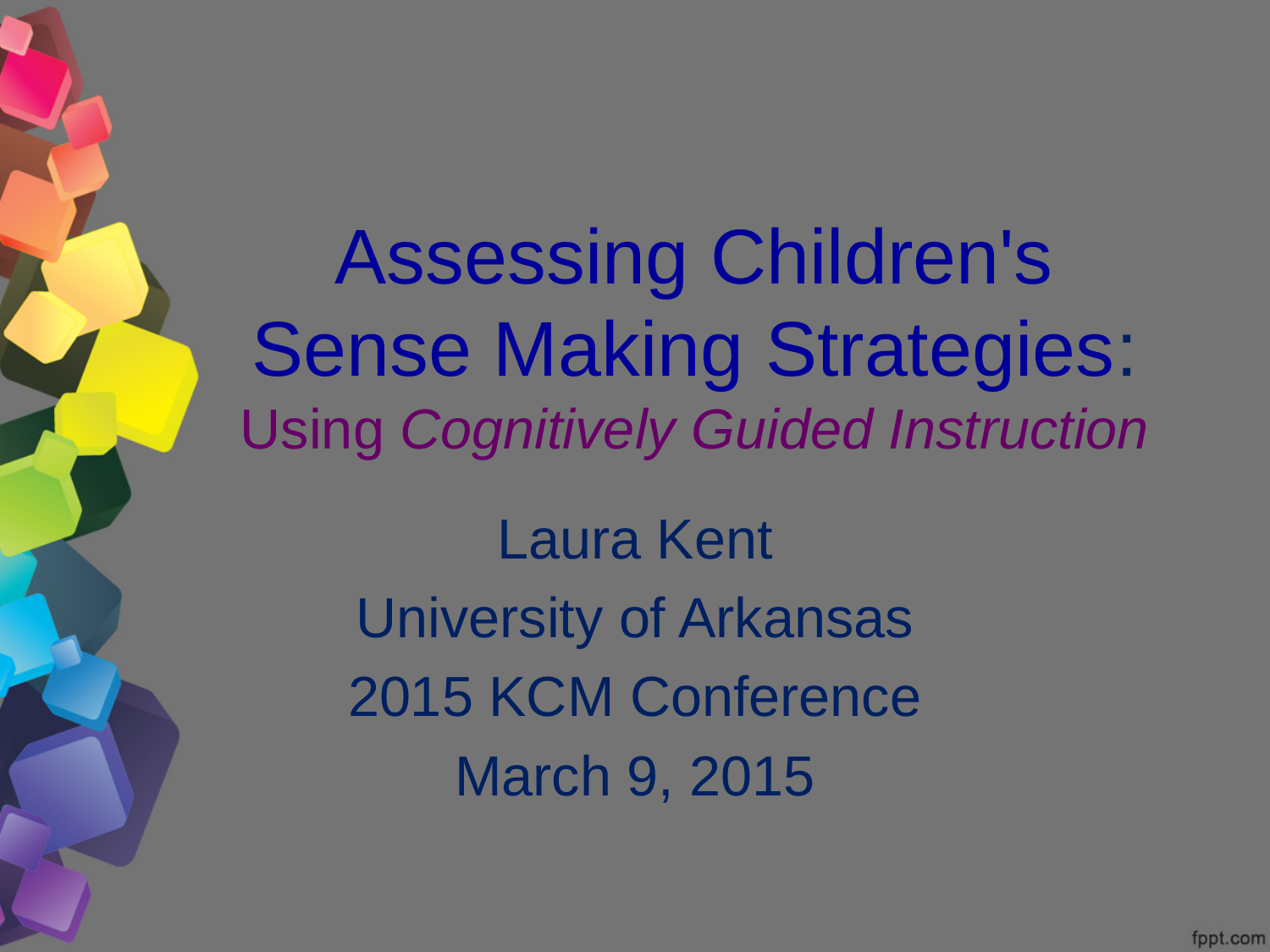

# Assessing Children's Sense Making Strategies: Using Cognitively Guided Instruction
Laura Kent
University of Arkansas
2015 KCM Conference
March 9, 2015